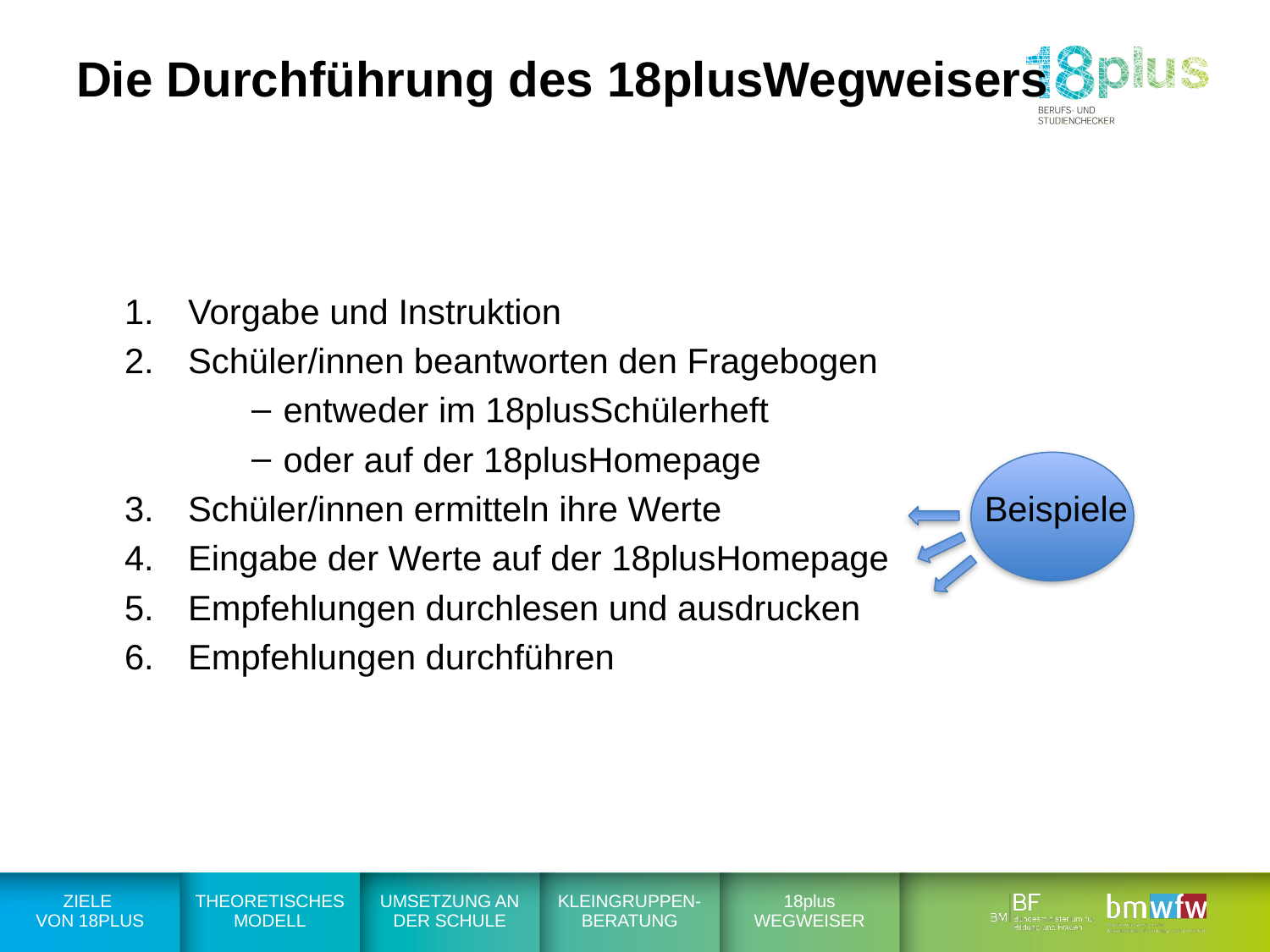

# Die Durchführung des 18plusWegweisers

Vorgabe und Instruktion
Schüler/innen beantworten den Fragebogen
entweder im 18plusSchülerheft
oder auf der 18plusHomepage
Schüler/innen ermitteln ihre Werte                           Beispiele
Eingabe der Werte auf der 18plusHomepage
Empfehlungen durchlesen und ausdrucken
Empfehlungen durchführen